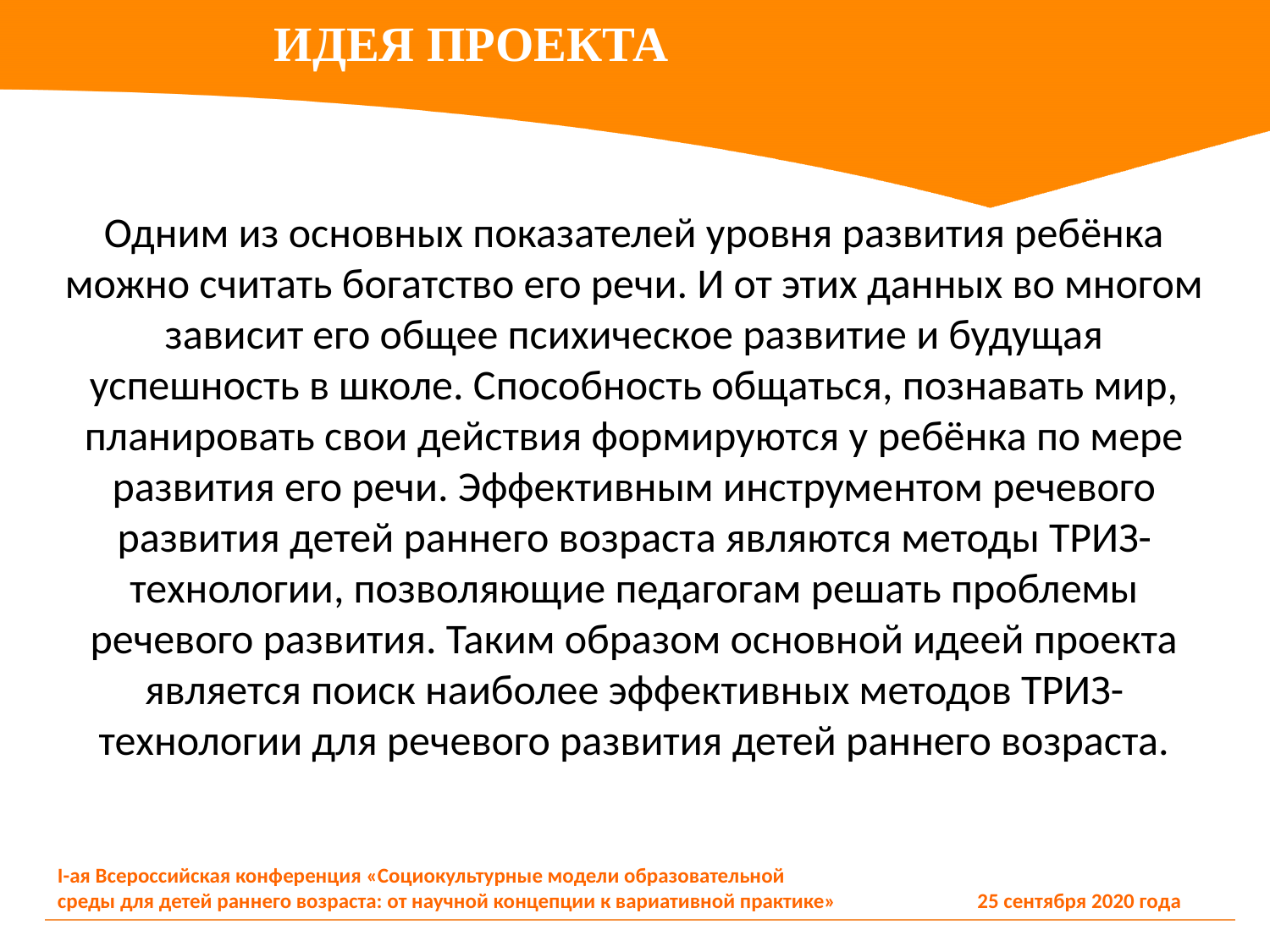

ИДЕЯ ПРОЕКТА
Одним из основных показателей уровня развития ребёнка можно считать богатство его речи. И от этих данных во многом зависит его общее психическое развитие и будущая успешность в школе. Способность общаться, познавать мир, планировать свои действия формируются у ребёнка по мере развития его речи. Эффективным инструментом речевого развития детей раннего возраста являются методы ТРИЗ-технологии, позволяющие педагогам решать проблемы речевого развития. Таким образом основной идеей проекта является поиск наиболее эффективных методов ТРИЗ-технологии для речевого развития детей раннего возраста.
I-ая Всероссийская конференция «Социокультурные модели образовательной
среды для детей раннего возраста: от научной концепции к вариативной практике»
25 сентября 2020 года